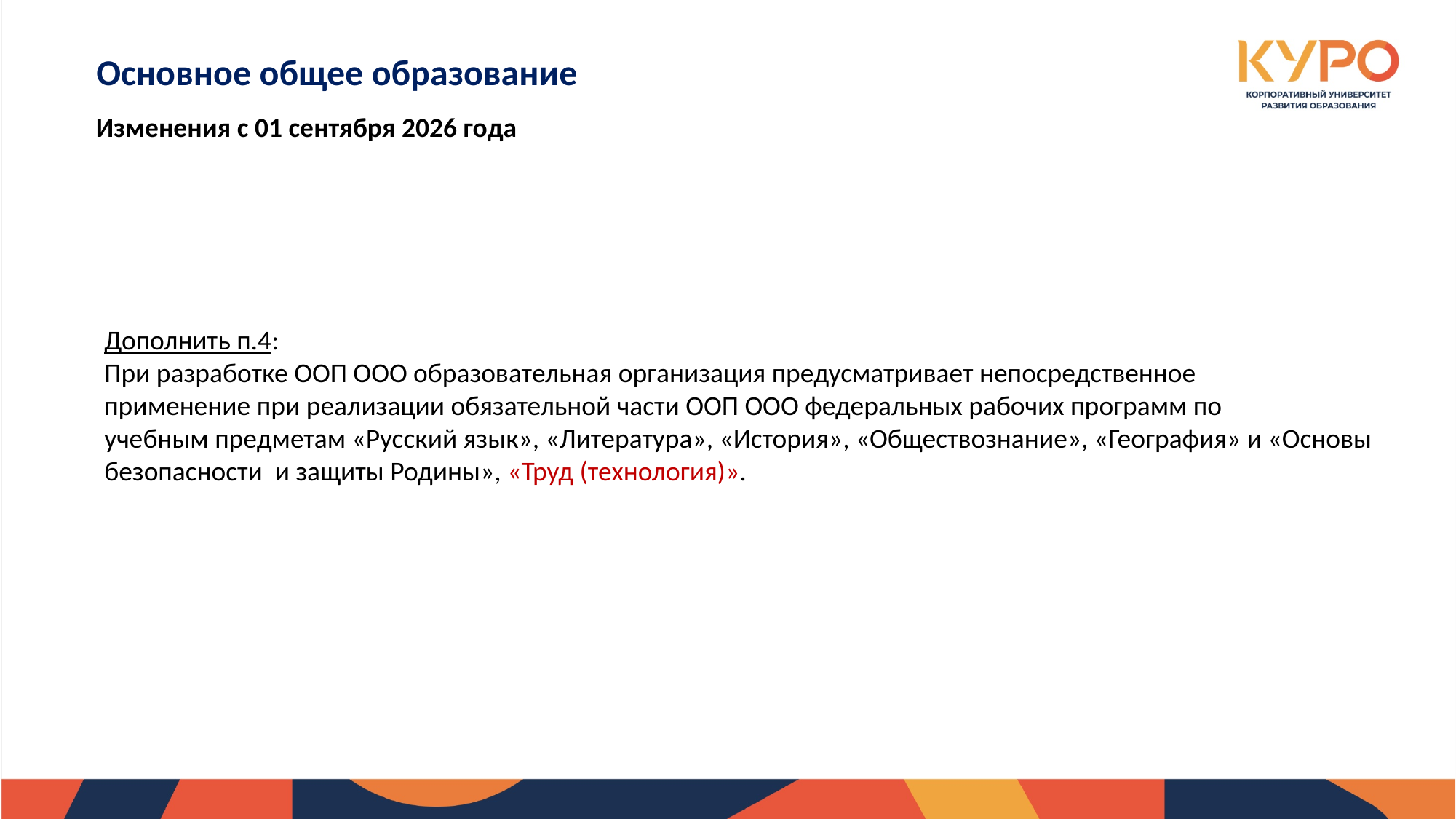

Основное общее образование
Изменения с 01 сентября 2026 года
Дополнить п.4:
При разработке ООП ООО образовательная организация предусматривает непосредственное
применение при реализации обязательной части ООП ООО федеральных рабочих программ по
учебным предметам «Русский язык», «Литература», «История», «Обществознание», «География» и «Основы безопасности  и защиты Родины», «Труд (технология)».